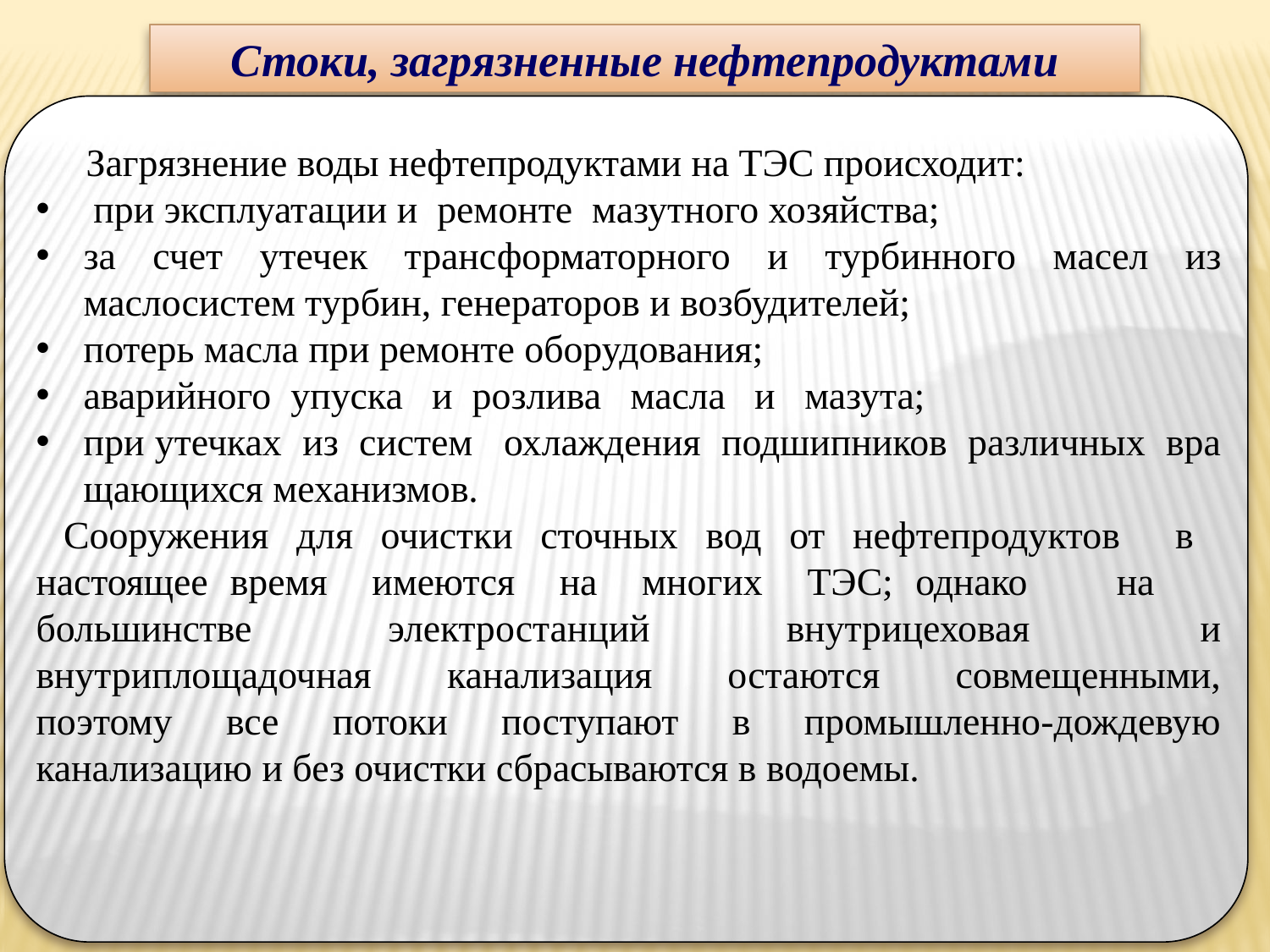

Стоки, загрязненные нефтепродуктами

Загрязнение воды нефтепродуктами на ТЭС происходит:
 при эксплуатации и  ремонте  мазутного хозяйства;
за счет утечек трансформаторного и турбинного масел из маслосистем турбин, генераторов и возбудителей;
потерь масла при ремонте обору­дования;
аварийного  упуска   и  розлива   масла   и   мазута;
при утечках  из  систем   охлаждения  подшипников  различных  вра­щающихся механизмов.
 Сооружения для очистки сточных вод от нефтепродуктов  в  настоящее время  имеются  на  многих  ТЭС; однако    на    большинстве    электростанций    внутрицеховая     и внутриплощадочная     канализация     остаются     совмещенными, поэтому    все    потоки    поступают    в    промышленно-дождевую канализацию и без очистки сбрасываются в водоемы.